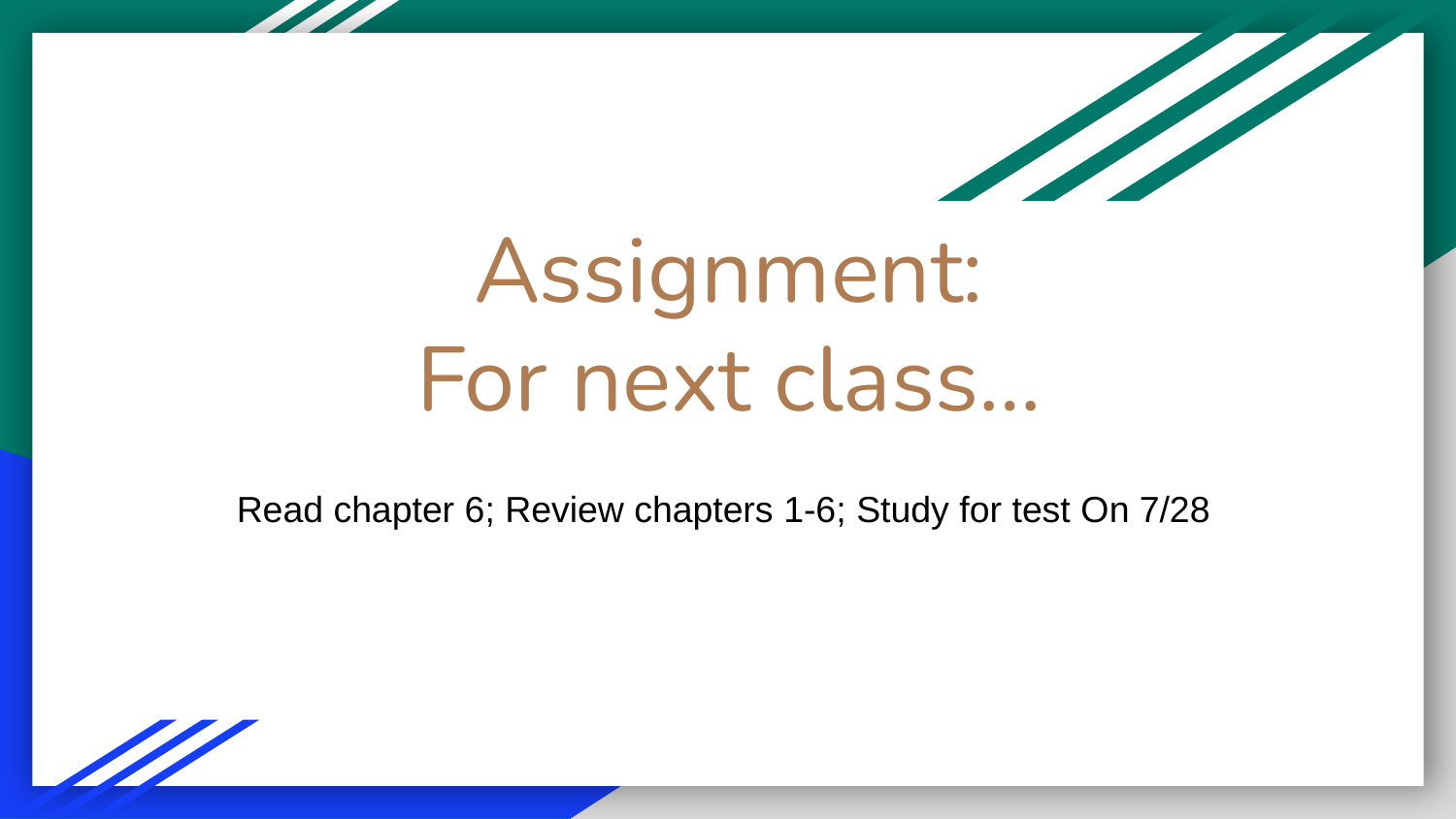

# Assignment:
For next class…

Read chapter 6; Review chapters 1-6; Study for test On 7/28